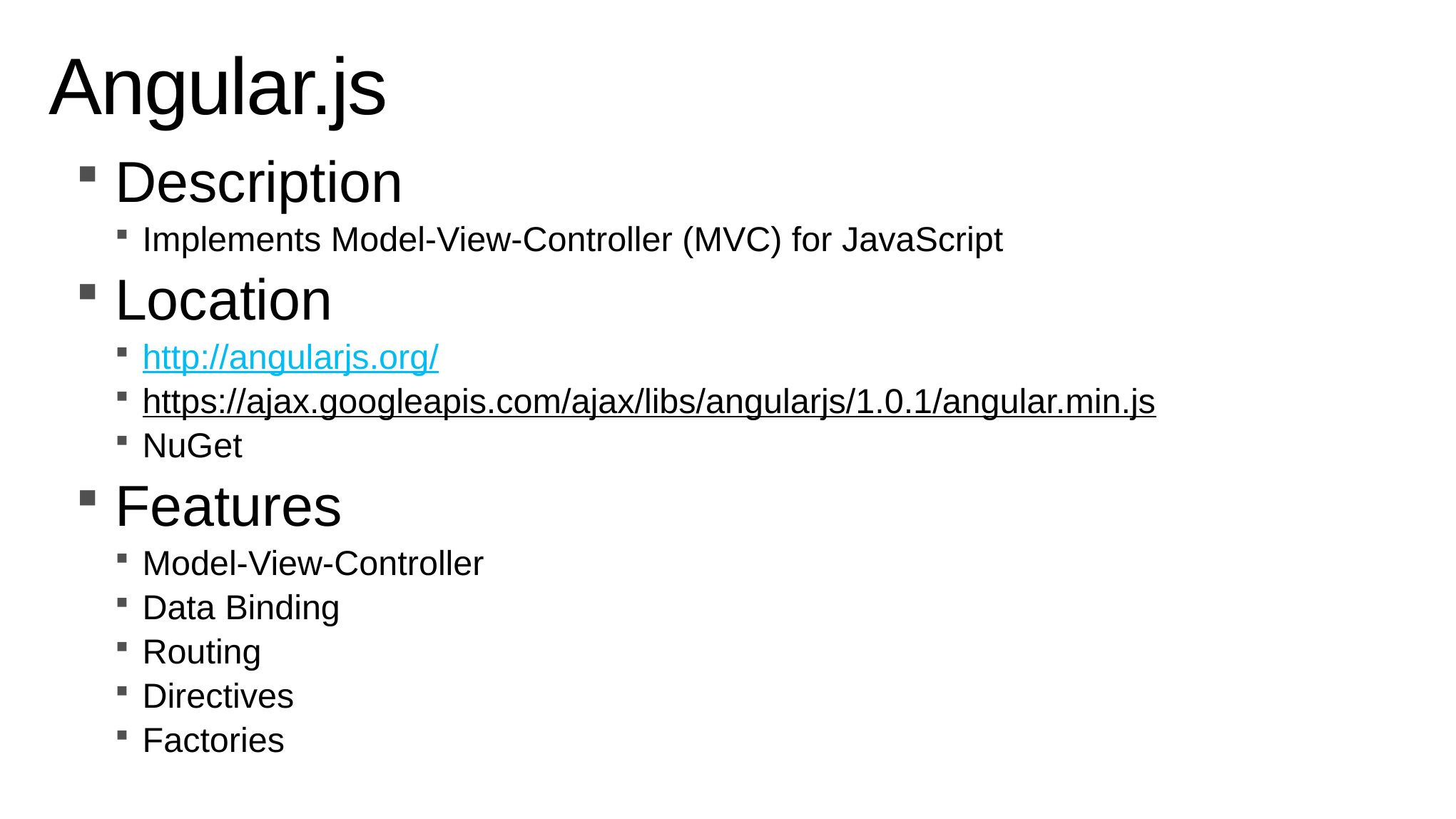

# Angular.js
Description
Implements Model-View-Controller (MVC) for JavaScript
Location
http://angularjs.org/
https://ajax.googleapis.com/ajax/libs/angularjs/1.0.1/angular.min.js
NuGet
Features
Model-View-Controller
Data Binding
Routing
Directives
Factories